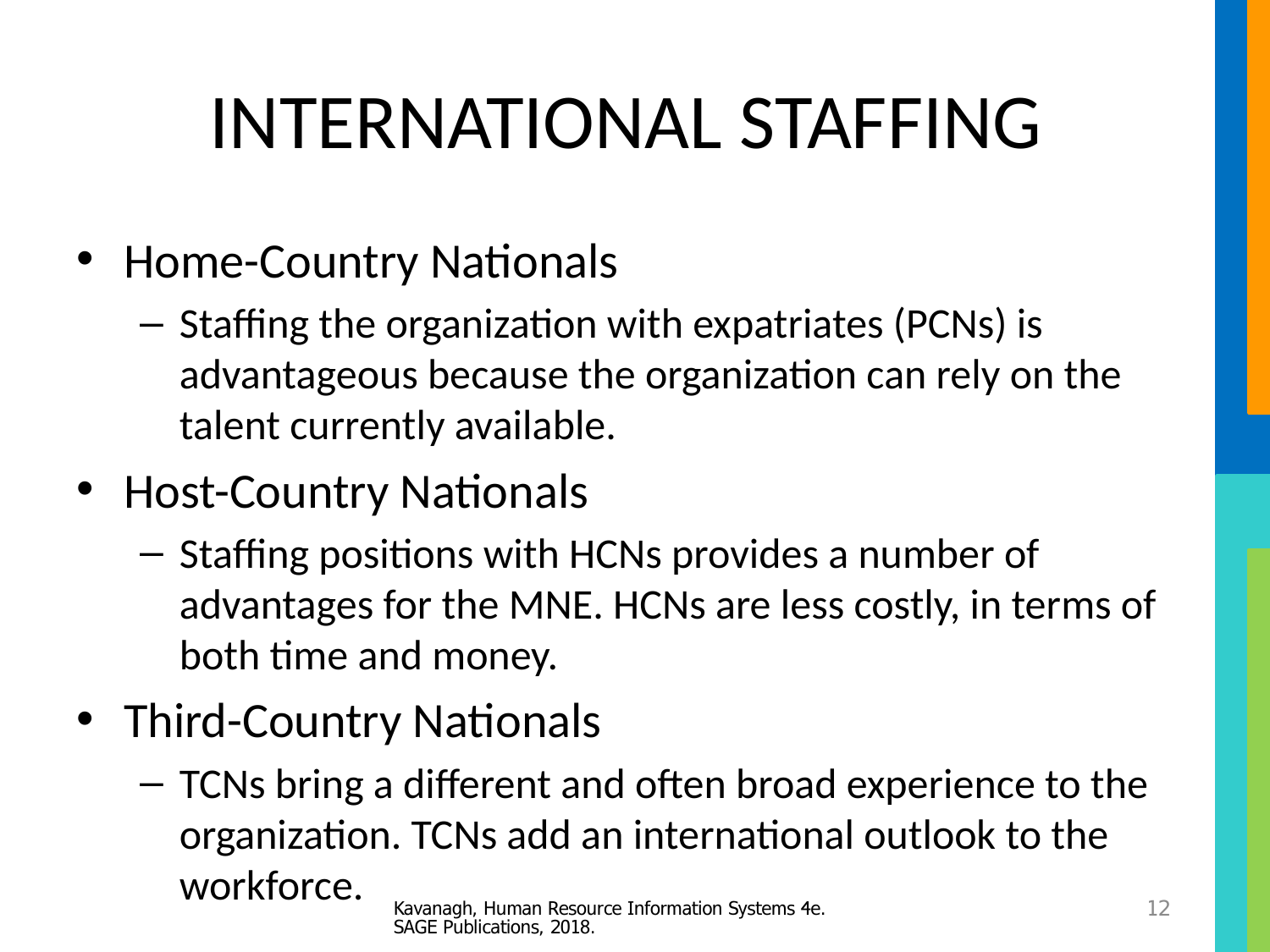

# INTERNATIONAL STAFFING
Home-Country Nationals
Staffing the organization with expatriates (PCNs) is advantageous because the organization can rely on the talent currently available.
Host-Country Nationals
Staffing positions with HCNs provides a number of advantages for the MNE. HCNs are less costly, in terms of both time and money.
Third-Country Nationals
TCNs bring a different and often broad experience to the organization. TCNs add an international outlook to the workforce.
Kavanagh, Human Resource Information Systems 4e. SAGE Publications, 2018.
12